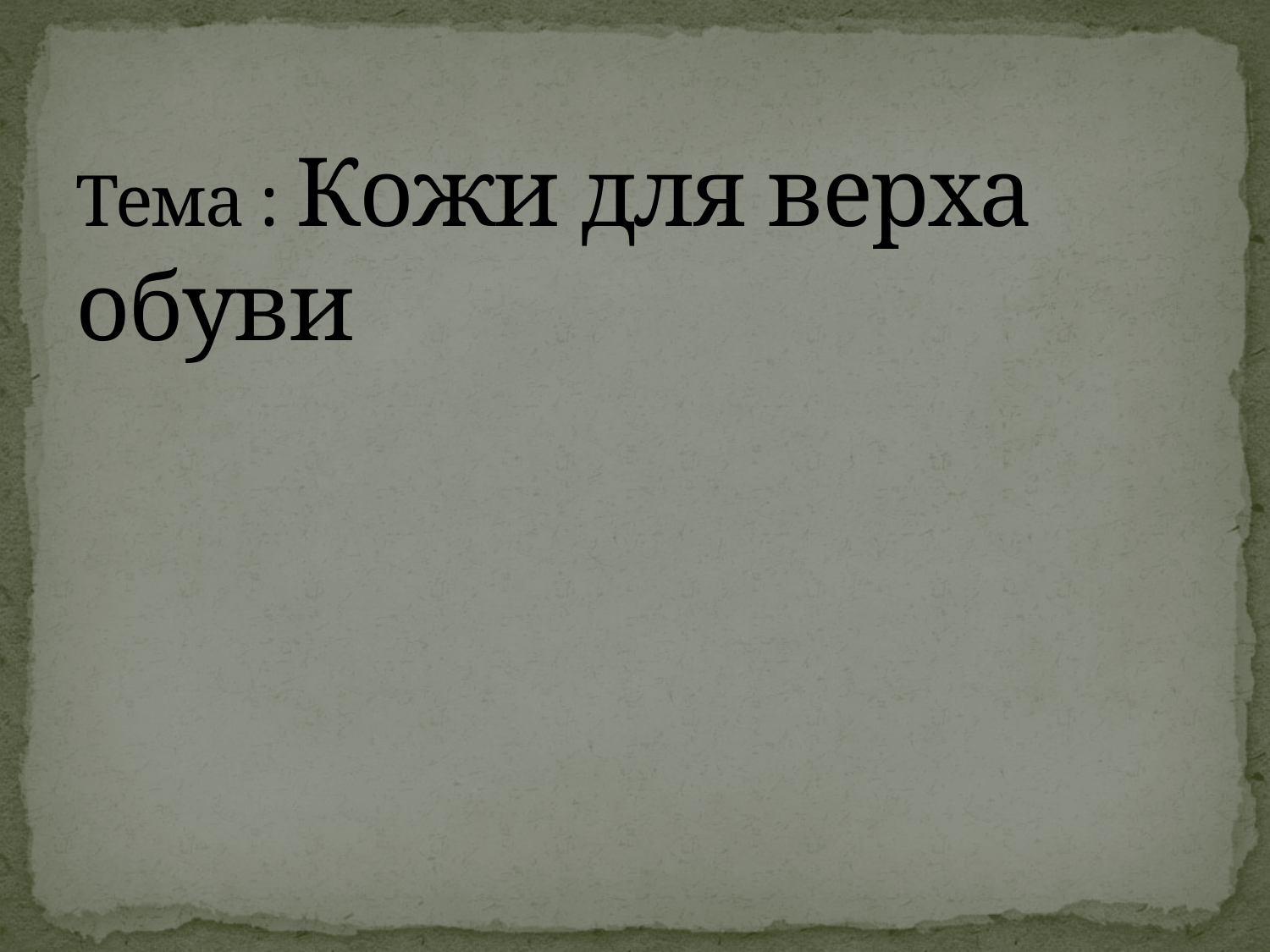

# Тема : Кожи для верха обуви